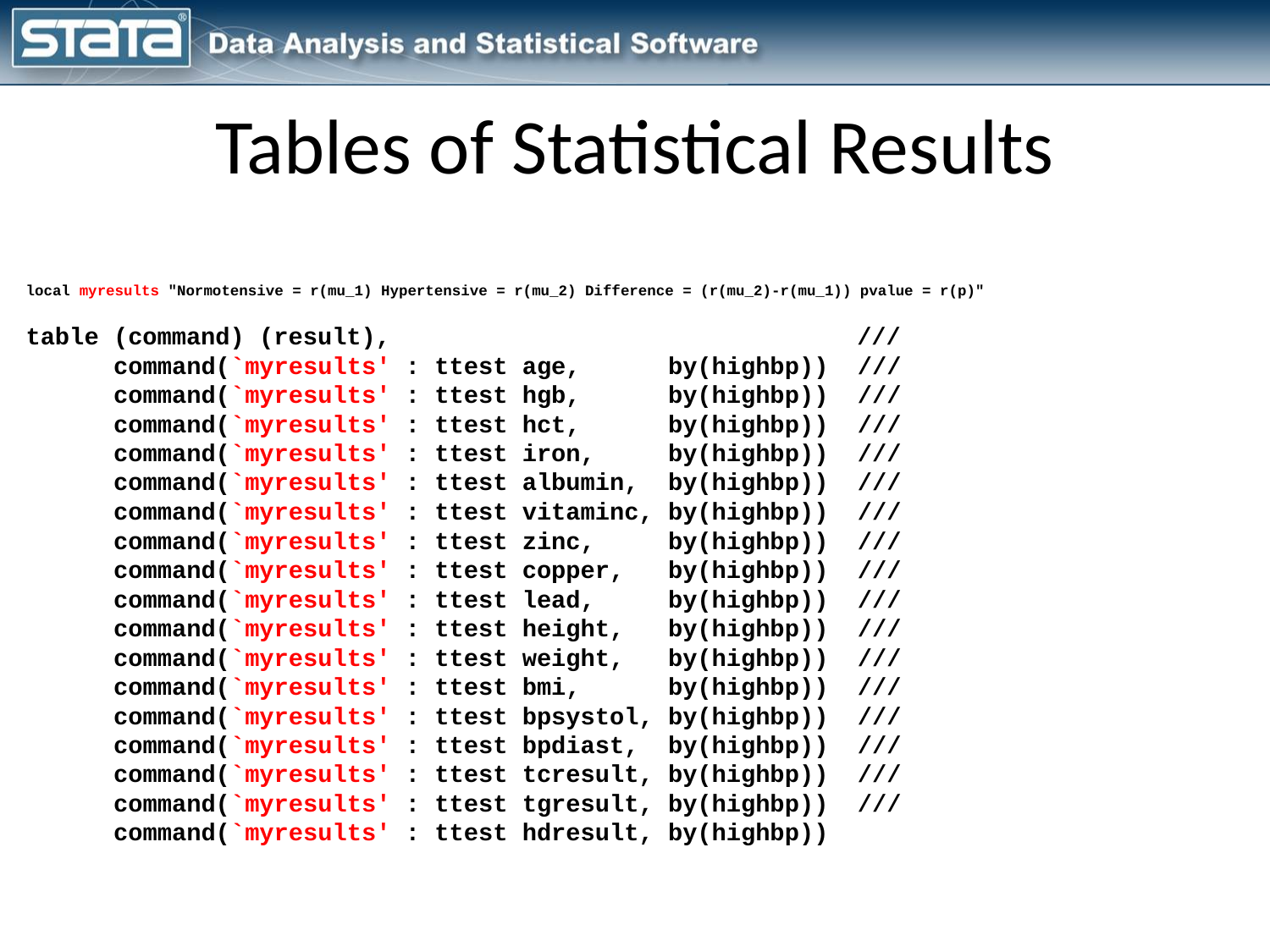

# Tables of Statistical Results
local myresults "Normotensive = r(mu_1) Hypertensive = r(mu_2) Difference = (r(mu_2)-r(mu_1)) pvalue = r(p)"

table (command) (result),                                ///
      command(`myresults' : ttest age,      by(highbp))  ///
      command(`myresults' : ttest hgb,      by(highbp))  ///
      command(`myresults' : ttest hct,      by(highbp))  ///
      command(`myresults' : ttest iron,     by(highbp))  ///
      command(`myresults' : ttest albumin,  by(highbp))  ///
      command(`myresults' : ttest vitaminc, by(highbp))  ///
      command(`myresults' : ttest zinc,     by(highbp))  ///
      command(`myresults' : ttest copper,   by(highbp))  ///
      command(`myresults' : ttest lead,     by(highbp))  ///
      command(`myresults' : ttest height,   by(highbp))  ///
      command(`myresults' : ttest weight,   by(highbp))  ///
      command(`myresults' : ttest bmi,      by(highbp))  ///
      command(`myresults' : ttest bpsystol, by(highbp))  ///
      command(`myresults' : ttest bpdiast,  by(highbp))  ///
      command(`myresults' : ttest tcresult, by(highbp))  ///
      command(`myresults' : ttest tgresult, by(highbp))  ///
      command(`myresults' : ttest hdresult, by(highbp))